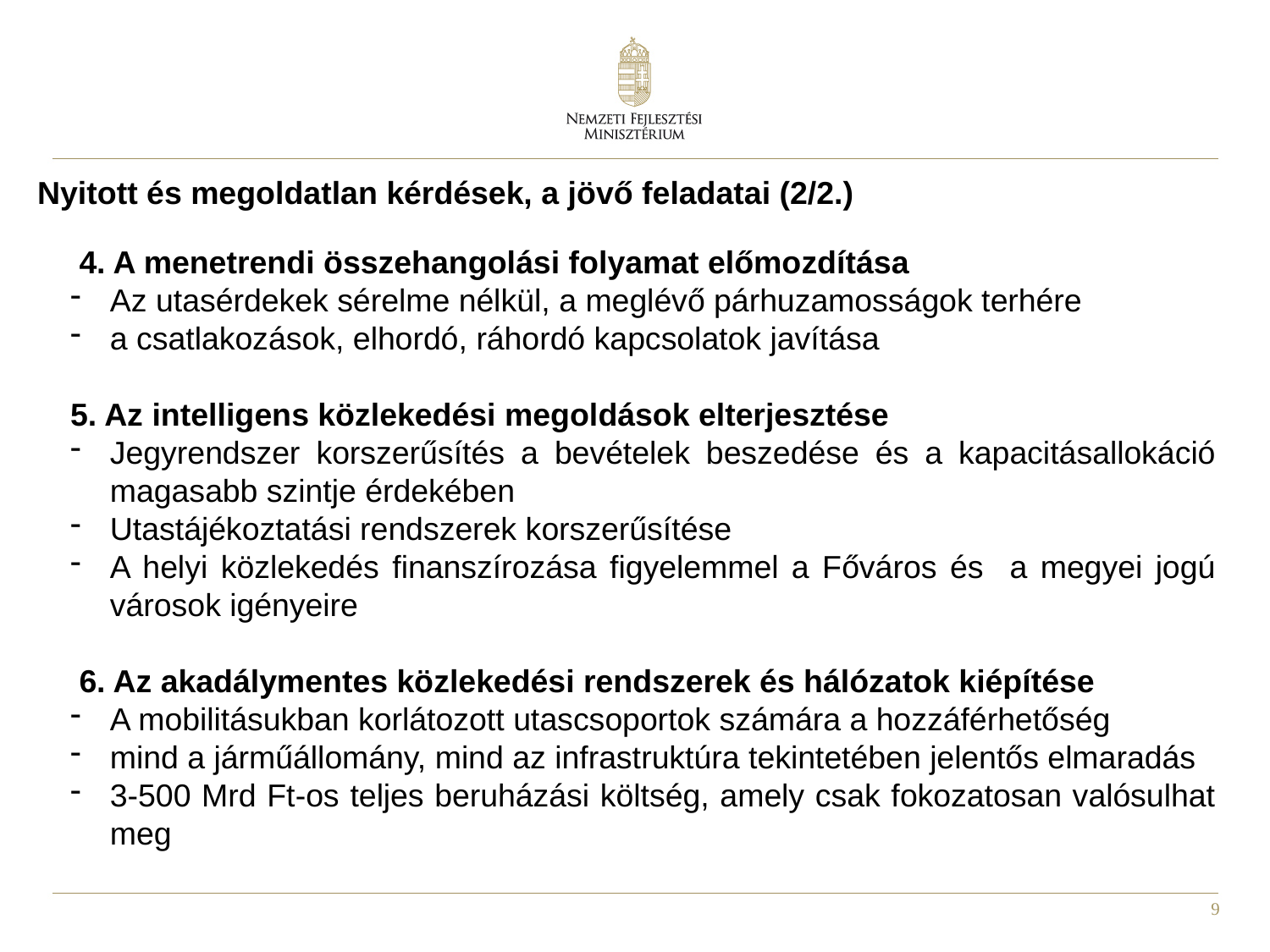

Nyitott és megoldatlan kérdések, a jövő feladatai (2/2.)
 4. A menetrendi összehangolási folyamat előmozdítása
Az utasérdekek sérelme nélkül, a meglévő párhuzamosságok terhére
a csatlakozások, elhordó, ráhordó kapcsolatok javítása

5. Az intelligens közlekedési megoldások elterjesztése
Jegyrendszer korszerűsítés a bevételek beszedése és a kapacitásallokáció magasabb szintje érdekében
Utastájékoztatási rendszerek korszerűsítése
A helyi közlekedés finanszírozása figyelemmel a Főváros és  a megyei jogú városok igényeire

 6. Az akadálymentes közlekedési rendszerek és hálózatok kiépítése
A mobilitásukban korlátozott utascsoportok számára a hozzáférhetőség
mind a járműállomány, mind az infrastruktúra tekintetében jelentős elmaradás
3-500 Mrd Ft-os teljes beruházási költség, amely csak fokozatosan valósulhat meg